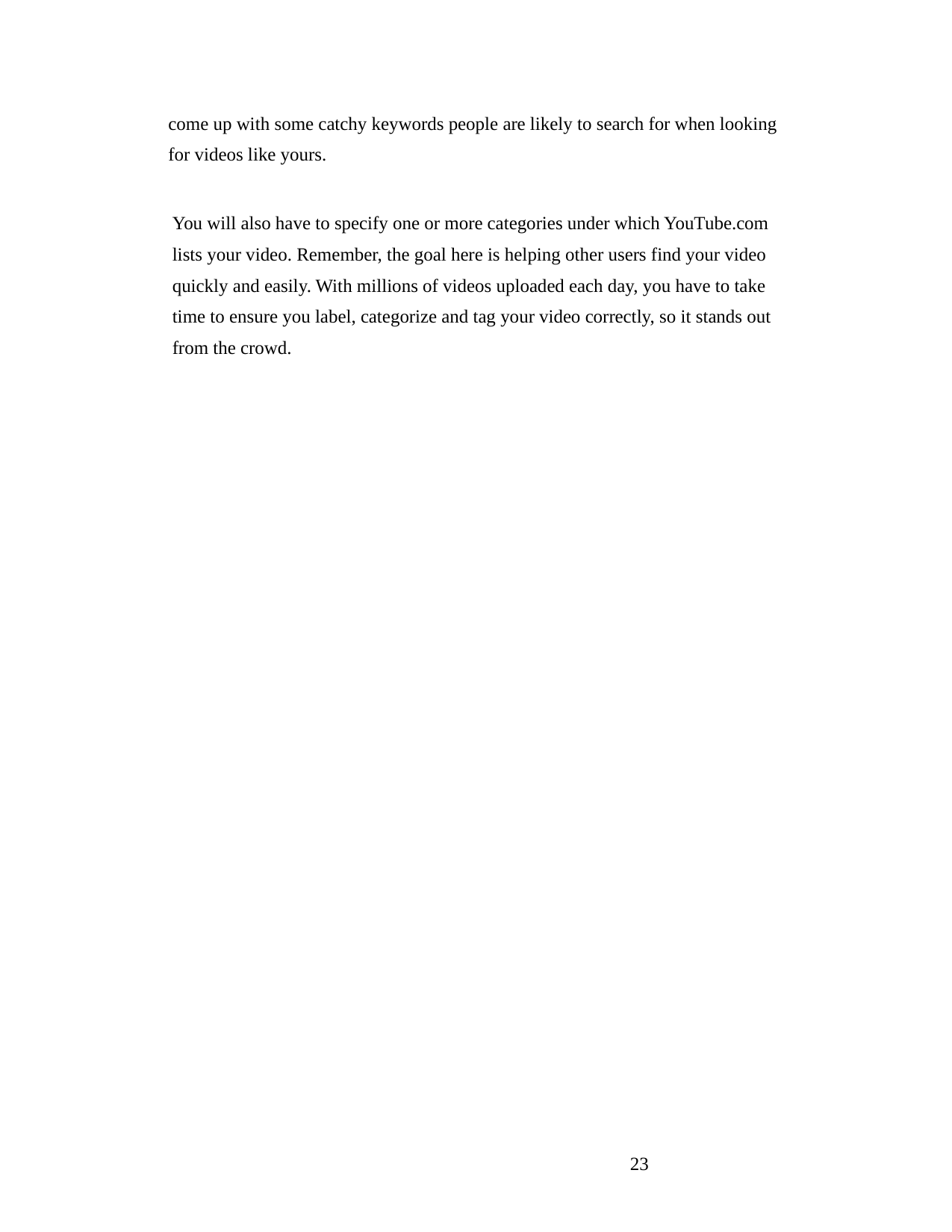

come up with some catchy keywords people are likely to search for when looking
for videos like yours.
You will also have to specify one or more categories under which YouTube.com
lists your video. Remember, the goal here is helping other users find your video
quickly and easily. With millions of videos uploaded each day, you have to take
time to ensure you label, categorize and tag your video correctly, so it stands out
from the crowd.
23